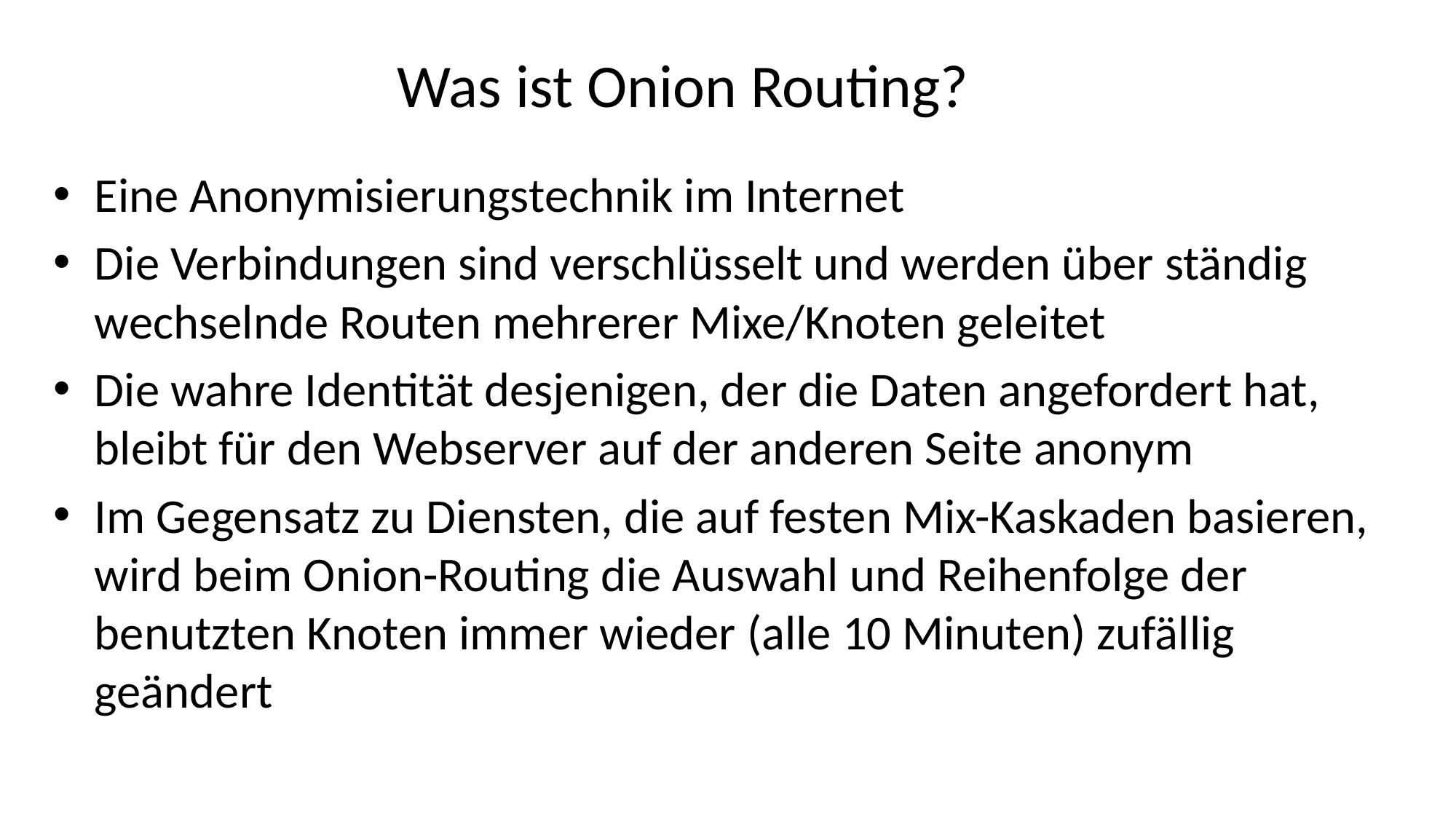

Was ist Onion Routing?
Eine Anonymisierungstechnik im Internet
Die Verbindungen sind verschlüsselt und werden über ständig wechselnde Routen mehrerer Mixe/Knoten geleitet
Die wahre Identität desjenigen, der die Daten angefordert hat, bleibt für den Webserver auf der anderen Seite anonym
Im Gegensatz zu Diensten, die auf festen Mix-Kaskaden basieren, wird beim Onion-Routing die Auswahl und Reihenfolge der benutzten Knoten immer wieder (alle 10 Minuten) zufällig geändert